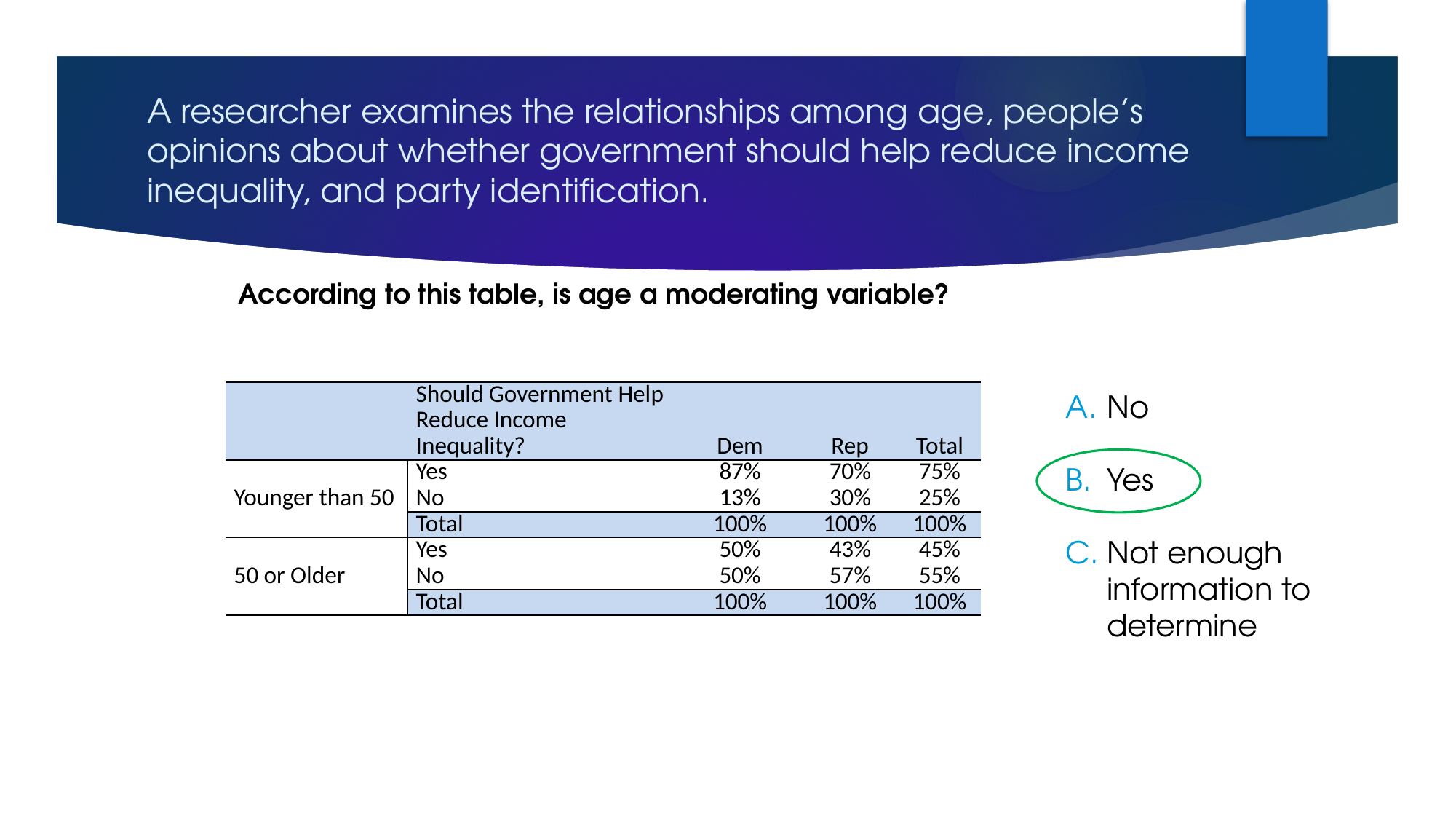

# A researcher examines the relationships among age, people’s opinions about whether government should help reduce income inequality, and party identification.
According to this table, is age a moderating variable?
|  | Should Government Help Reduce Income Inequality? | Dem | Rep | Total |
| --- | --- | --- | --- | --- |
| Younger than 50 | Yes | 87% | 70% | 75% |
|  | No | 13% | 30% | 25% |
|  | Total | 100% | 100% | 100% |
| 50 or Older | Yes | 50% | 43% | 45% |
|  | No | 50% | 57% | 55% |
|  | Total | 100% | 100% | 100% |
No

Yes

Not enough information to determine